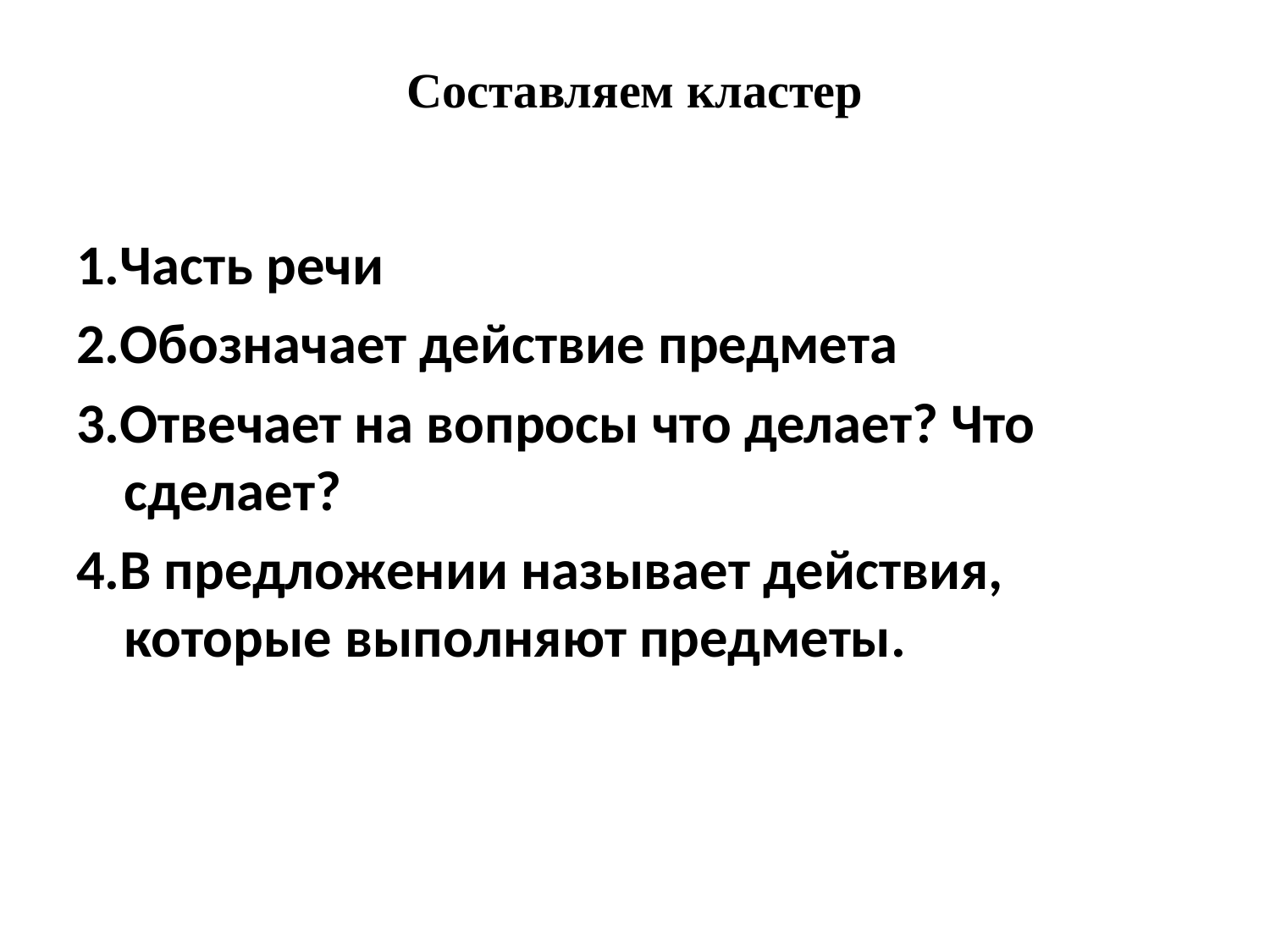

# Составляем кластер
1.Часть речи
2.Обозначает действие предмета
3.Отвечает на вопросы что делает? Что сделает?
4.В предложении называет действия, которые выполняют предметы.